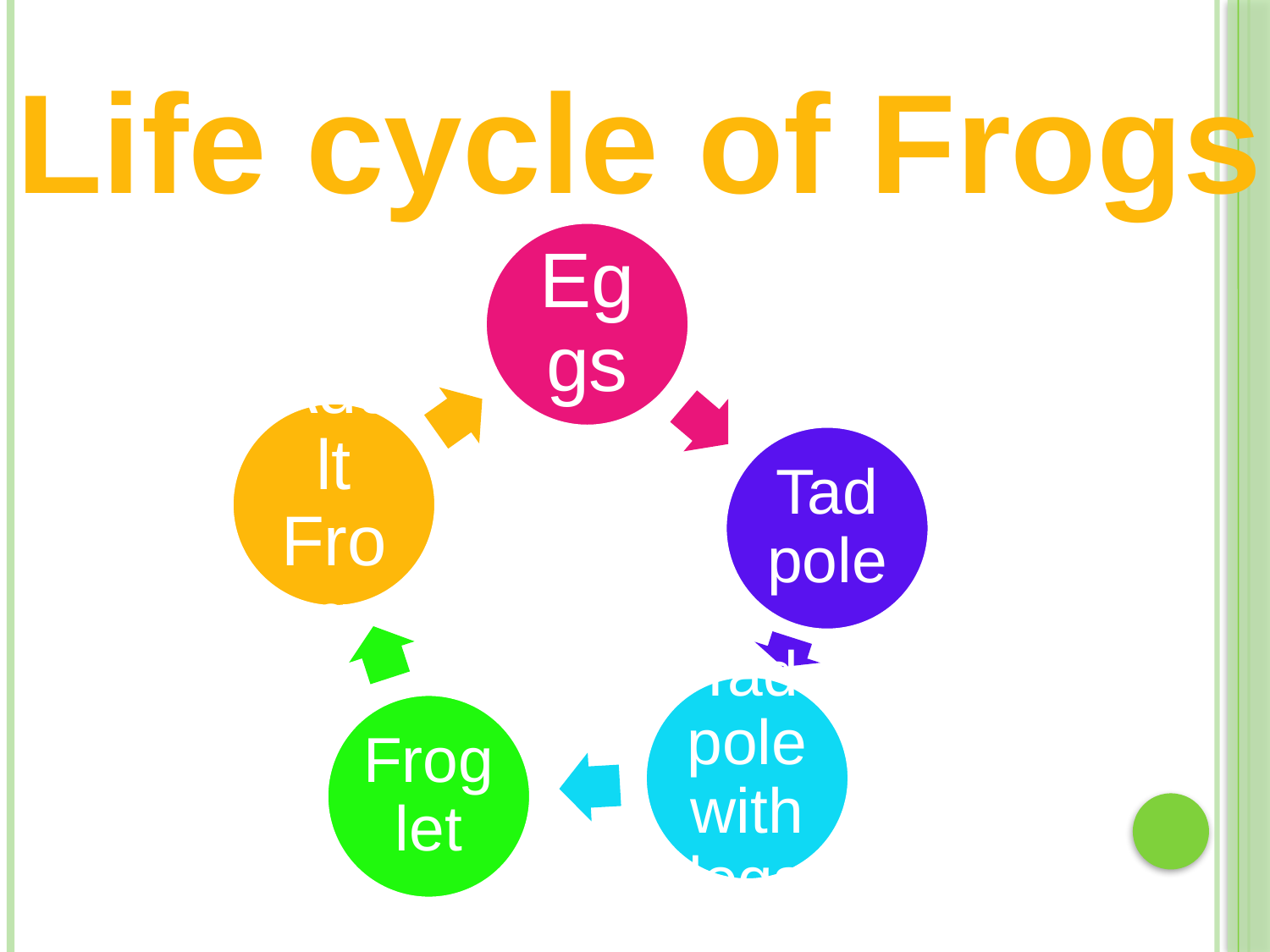

Life cycle of Frogs
Eggs

Tadpole

Tadpole with legs

Froglet

Adult Frog